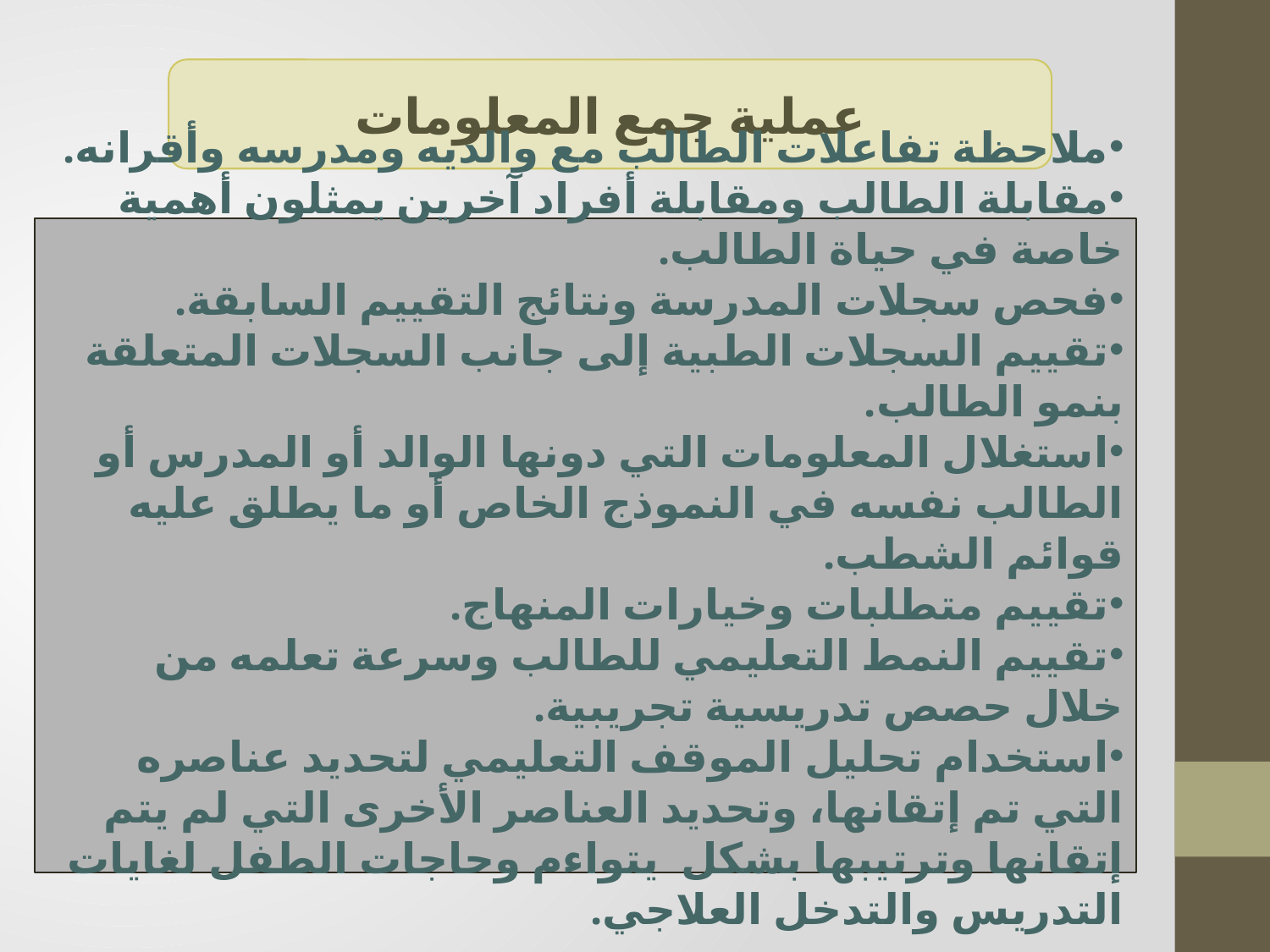

عملية جمع المعلومات
ملاحظة تفاعلات الطالب مع والديه ومدرسه وأقرانه.
مقابلة الطالب ومقابلة أفراد آخرين يمثلون أهمية خاصة في حياة الطالب.
فحص سجلات المدرسة ونتائج التقييم السابقة.
تقييم السجلات الطبية إلى جانب السجلات المتعلقة بنمو الطالب.
استغلال المعلومات التي دونها الوالد أو المدرس أو الطالب نفسه في النموذج الخاص أو ما يطلق عليه قوائم الشطب.
تقييم متطلبات وخيارات المنهاج.
تقييم النمط التعليمي للطالب وسرعة تعلمه من خلال حصص تدريسية تجريبية.
استخدام تحليل الموقف التعليمي لتحديد عناصره التي تم إتقانها، وتحديد العناصر الأخرى التي لم يتم إتقانها وترتيبها بشكل  يتواءم وحاجات الطفل لغايات التدريس والتدخل العلاجي.